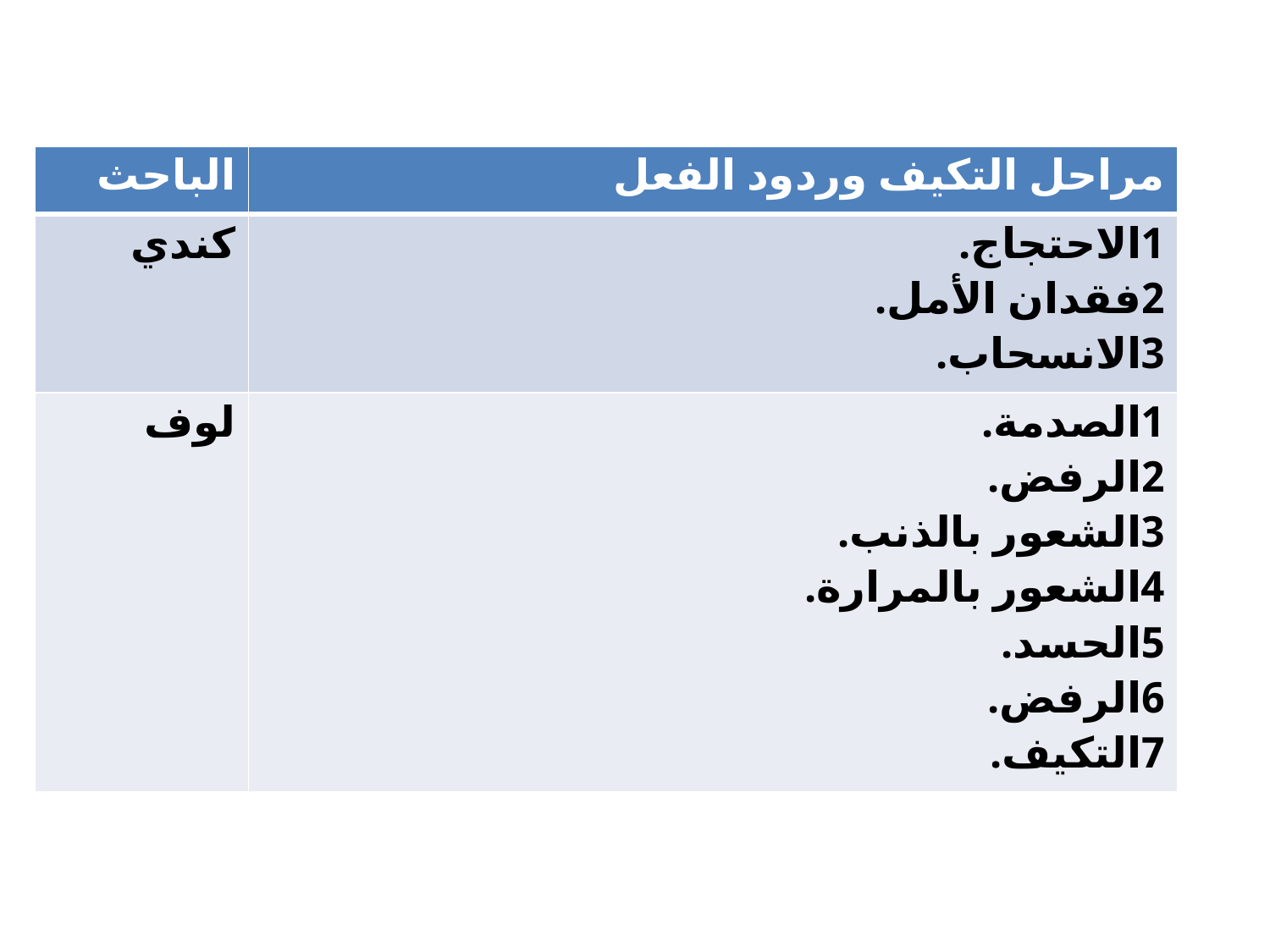

| الباحث | مراحل التكيف وردود الفعل |
| --- | --- |
| كندي | 1الاحتجاج. 2فقدان الأمل. 3الانسحاب. |
| لوف | 1الصدمة. 2الرفض. 3الشعور بالذنب. 4الشعور بالمرارة. 5الحسد. 6الرفض. 7التكيف. |